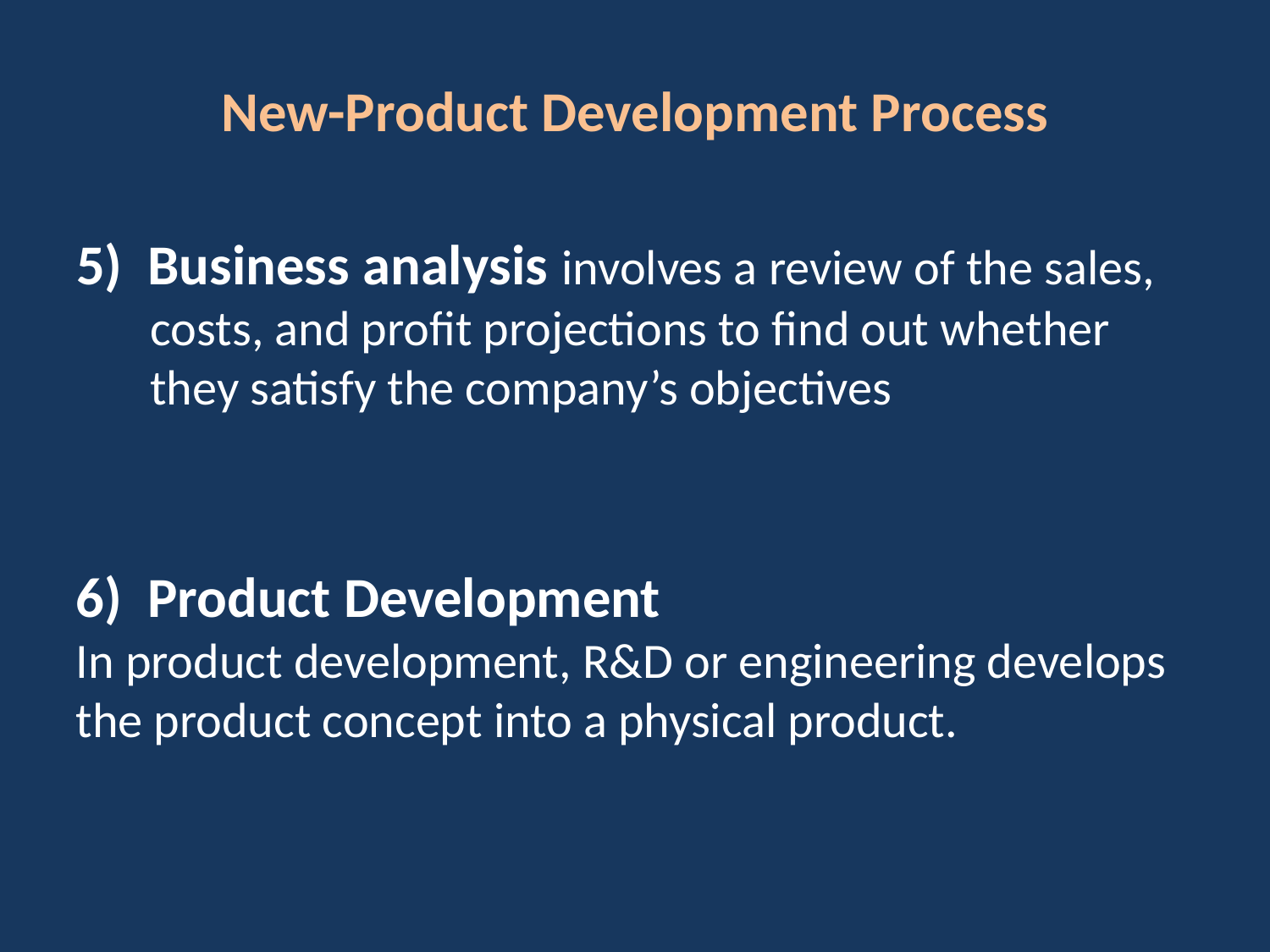

# New-Product Development Process
5)  Business analysis involves a review of the sales, costs, and profit projections to find out whether they satisfy the company’s objectives
6)  Product Development
In product development, R&D or engineering develops the product concept into a physical product.